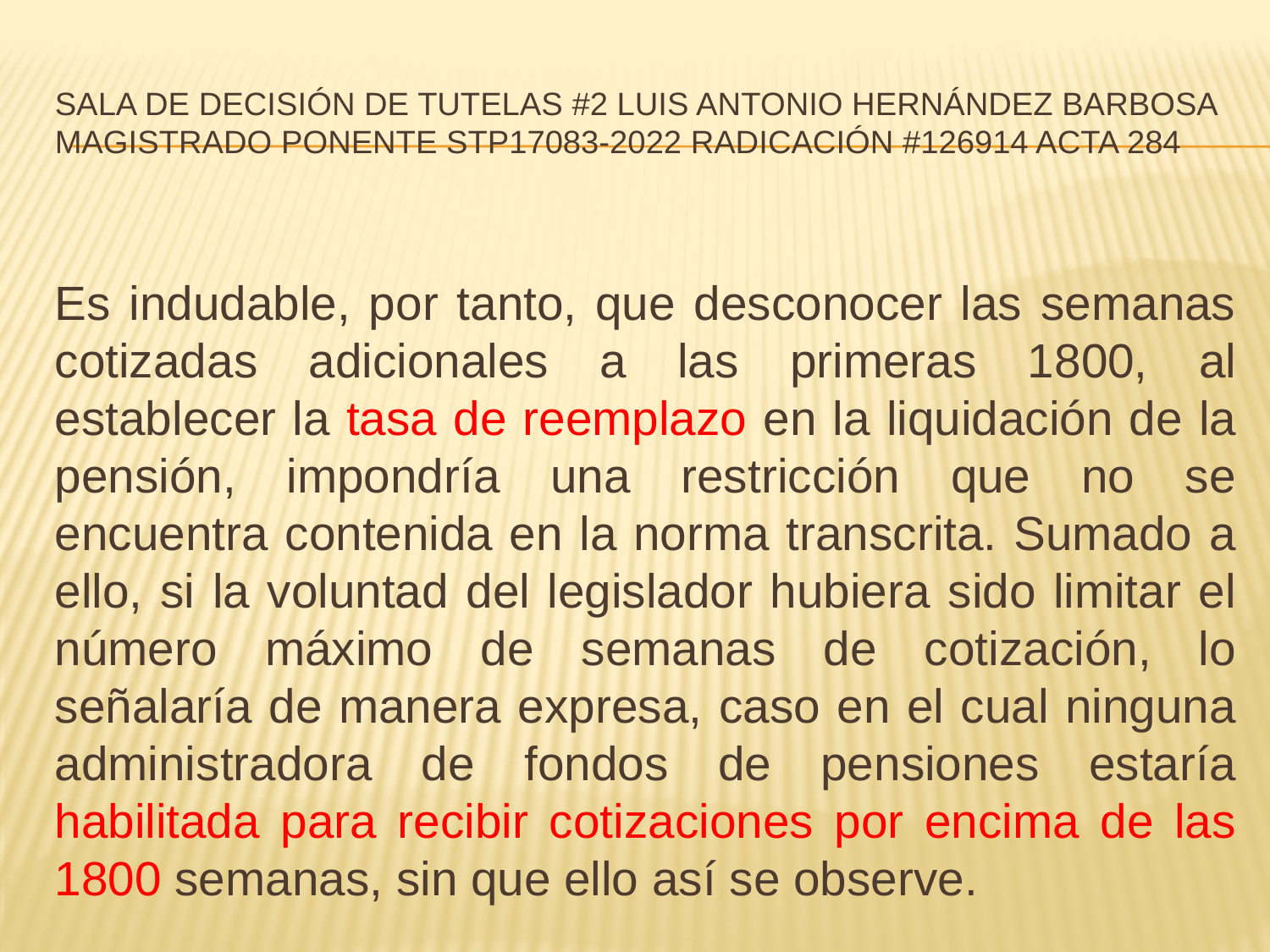

# SALA DE DECISIÓN DE TUTELAS #2 LUIS ANTONIO HERNÁNDEZ BARBOSA Magistrado ponente STP17083-2022 Radicación #126914 Acta 284
Es indudable, por tanto, que desconocer las semanas cotizadas adicionales a las primeras 1800, al establecer la tasa de reemplazo en la liquidación de la pensión, impondría una restricción que no se encuentra contenida en la norma transcrita. Sumado a ello, si la voluntad del legislador hubiera sido limitar el número máximo de semanas de cotización, lo señalaría de manera expresa, caso en el cual ninguna administradora de fondos de pensiones estaría habilitada para recibir cotizaciones por encima de las 1800 semanas, sin que ello así se observe.